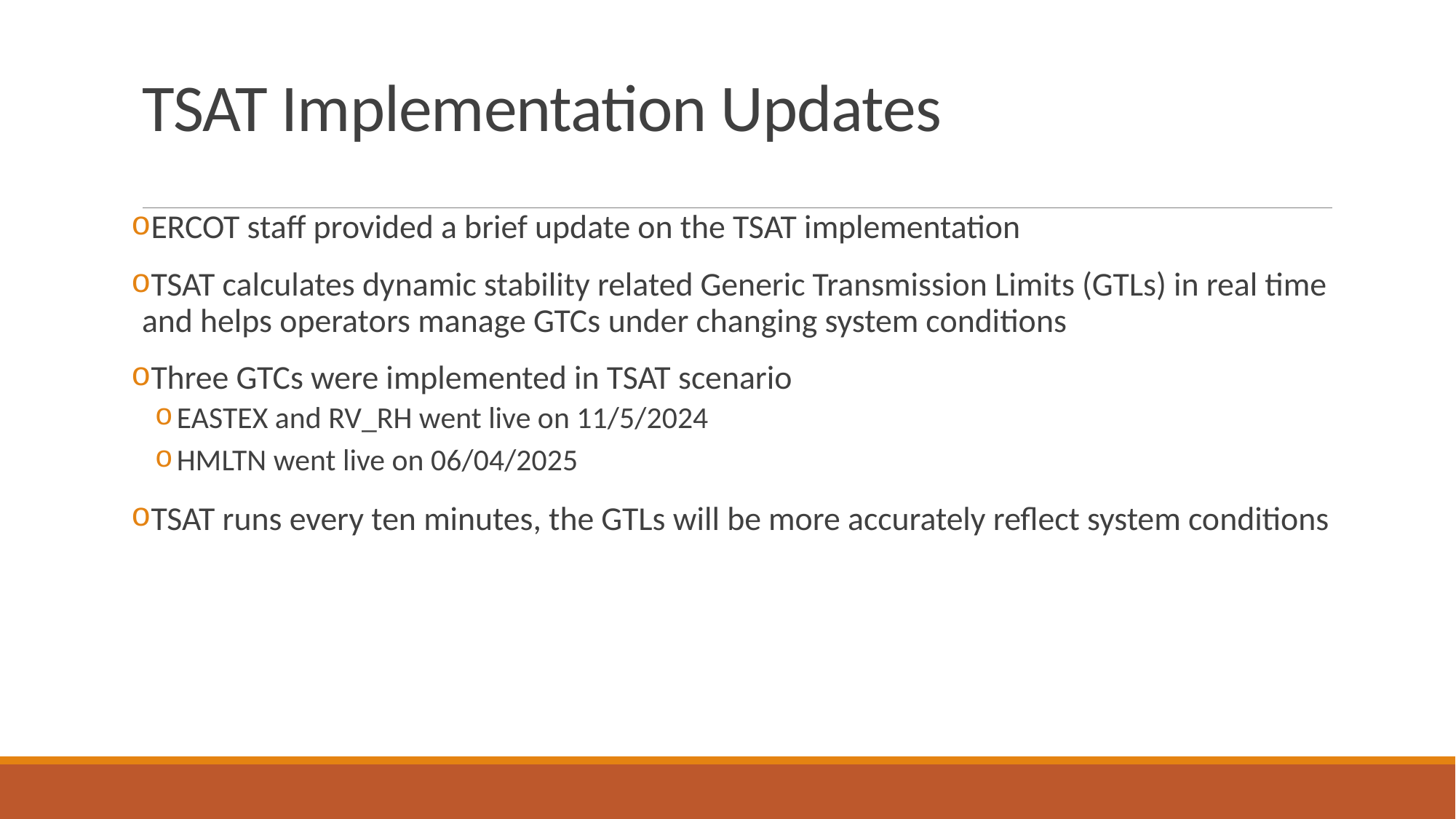

# TSAT Implementation Updates
ERCOT staff provided a brief update on the TSAT implementation
TSAT calculates dynamic stability related Generic Transmission Limits (GTLs) in real time and helps operators manage GTCs under changing system conditions
Three GTCs were implemented in TSAT scenario
EASTEX and RV_RH went live on 11/5/2024
HMLTN went live on 06/04/2025
TSAT runs every ten minutes, the GTLs will be more accurately reflect system conditions